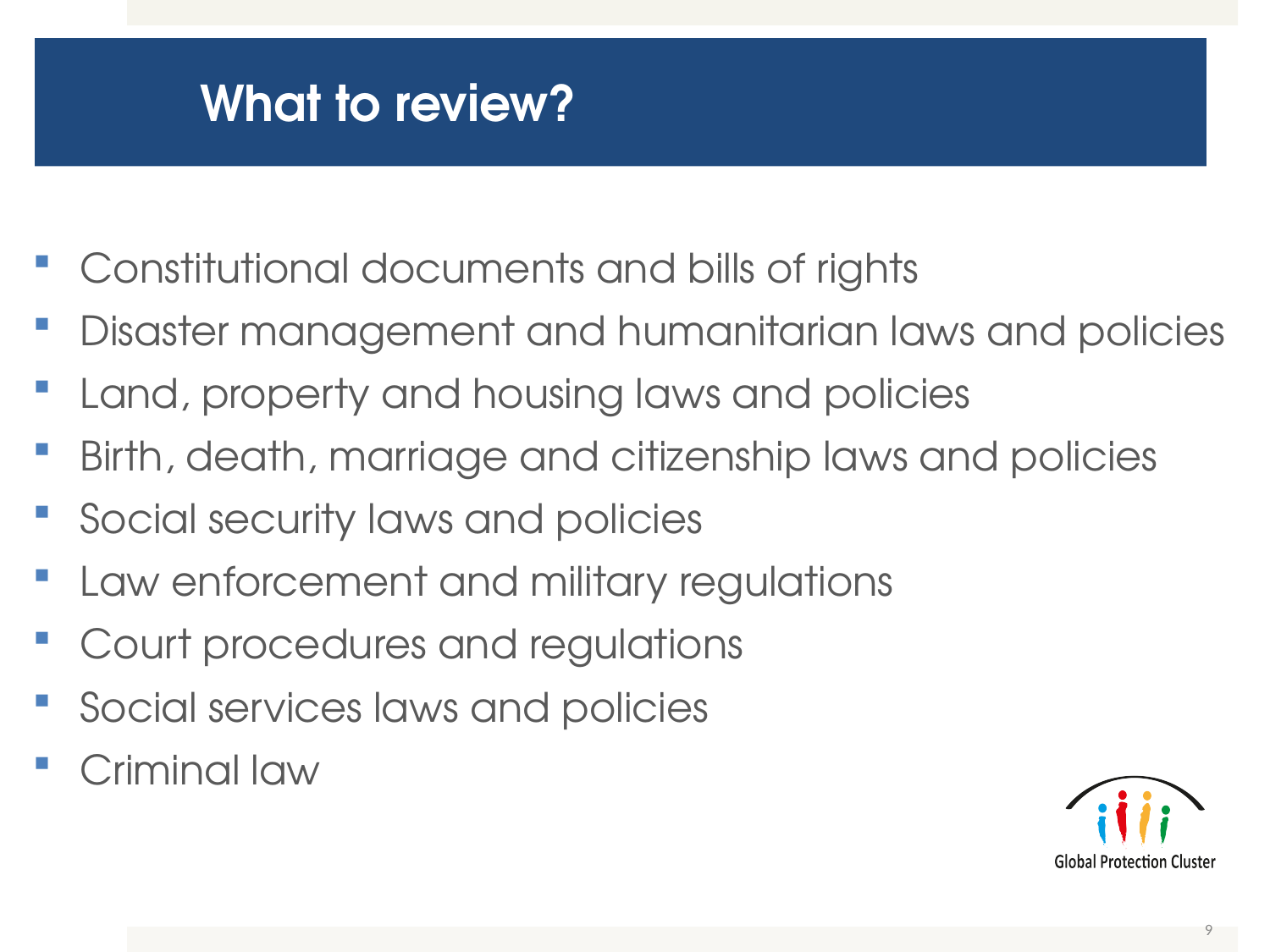

# What to review?
Constitutional documents and bills of rights
Disaster management and humanitarian laws and policies
Land, property and housing laws and policies
Birth, death, marriage and citizenship laws and policies
Social security laws and policies
Law enforcement and military regulations
Court procedures and regulations
Social services laws and policies
Criminal law